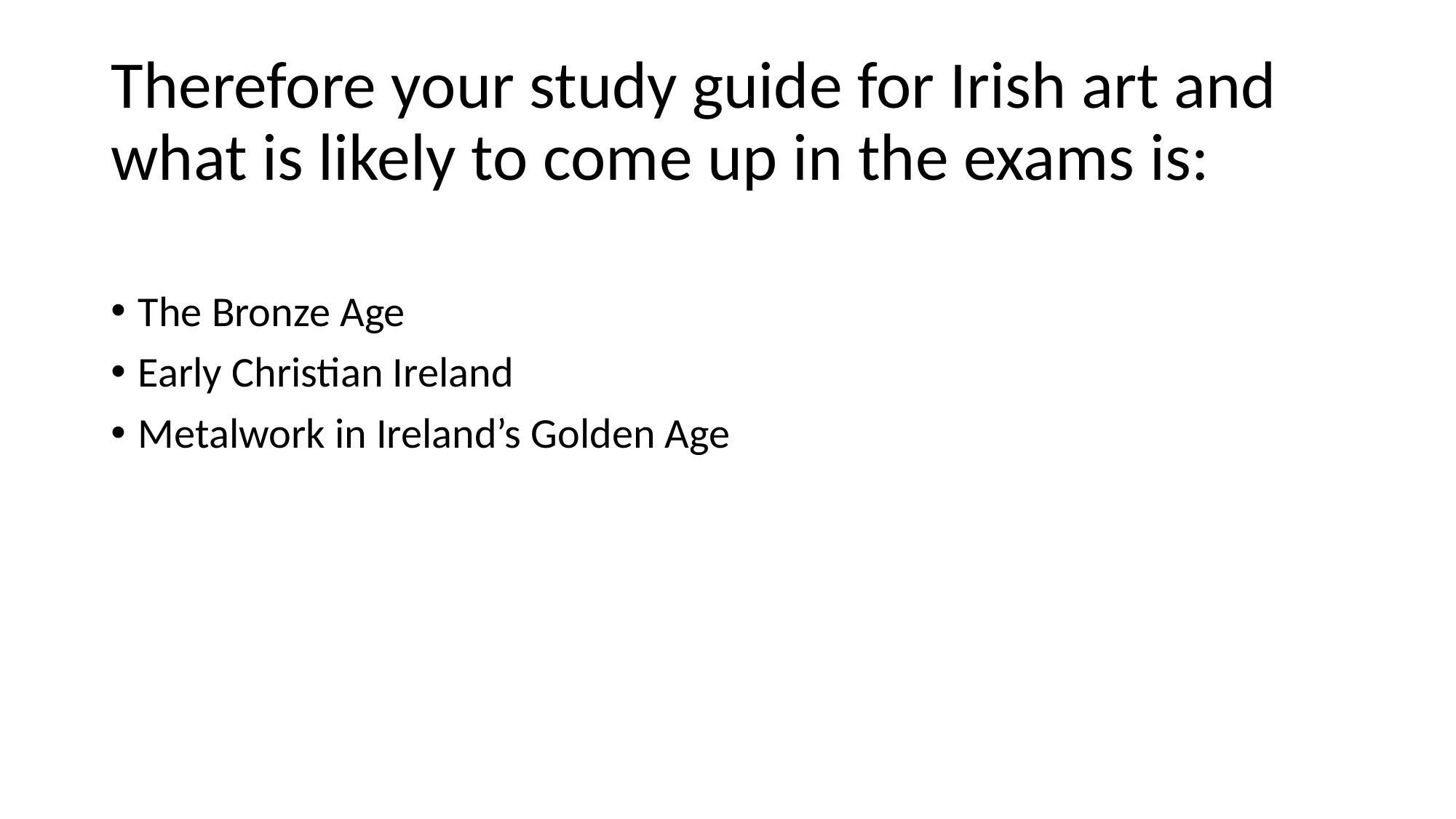

# Therefore your study guide for Irish art and what is likely to come up in the exams is:

The Bronze Age
Early Christian Ireland
Metalwork in Ireland’s Golden Age